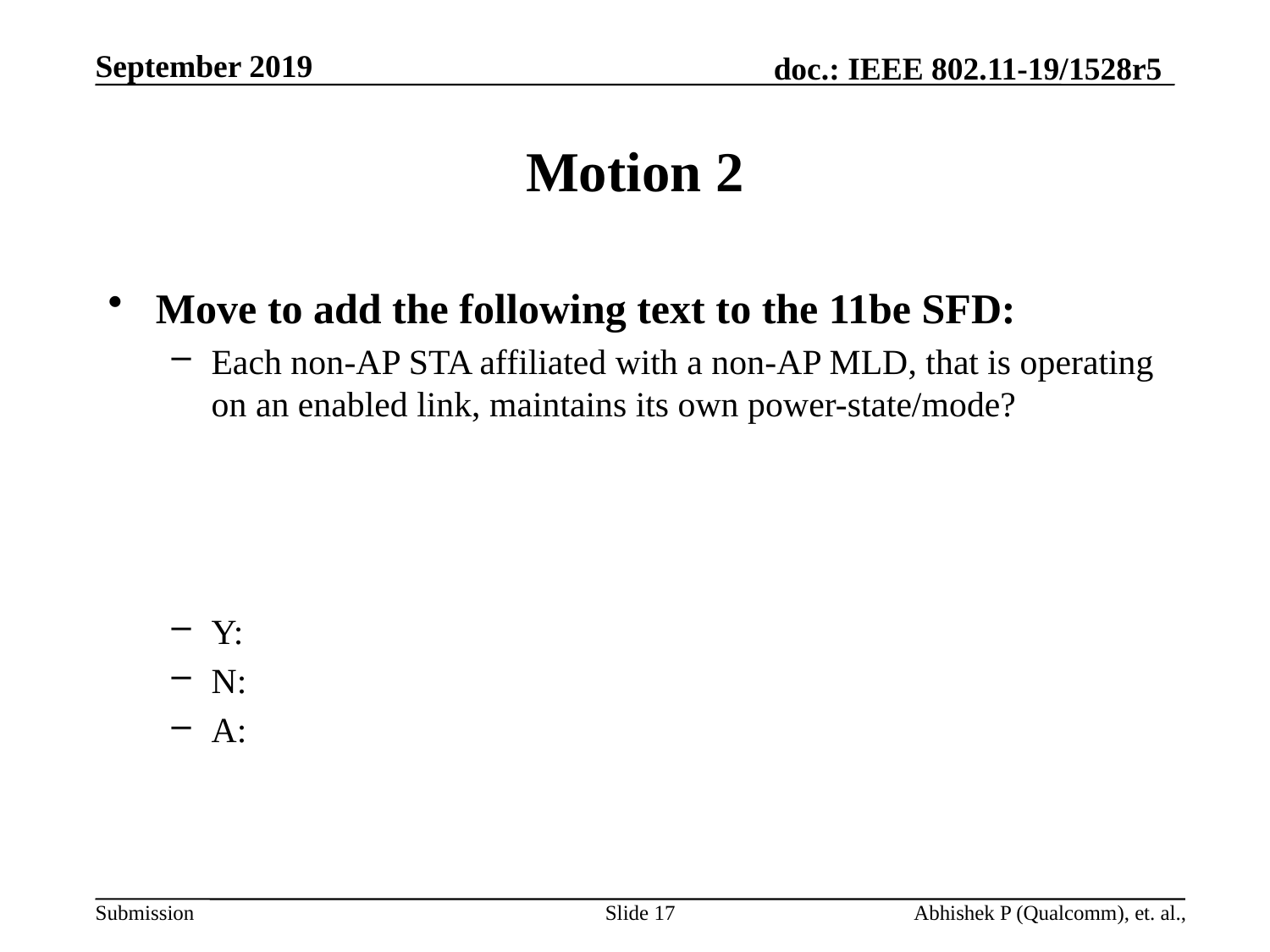

# Motion 2
Move to add the following text to the 11be SFD:
Each non-AP STA affiliated with a non-AP MLD, that is operating on an enabled link, maintains its own power-state/mode?

Y:
N:
A:
Slide 17
Abhishek P (Qualcomm), et. al.,